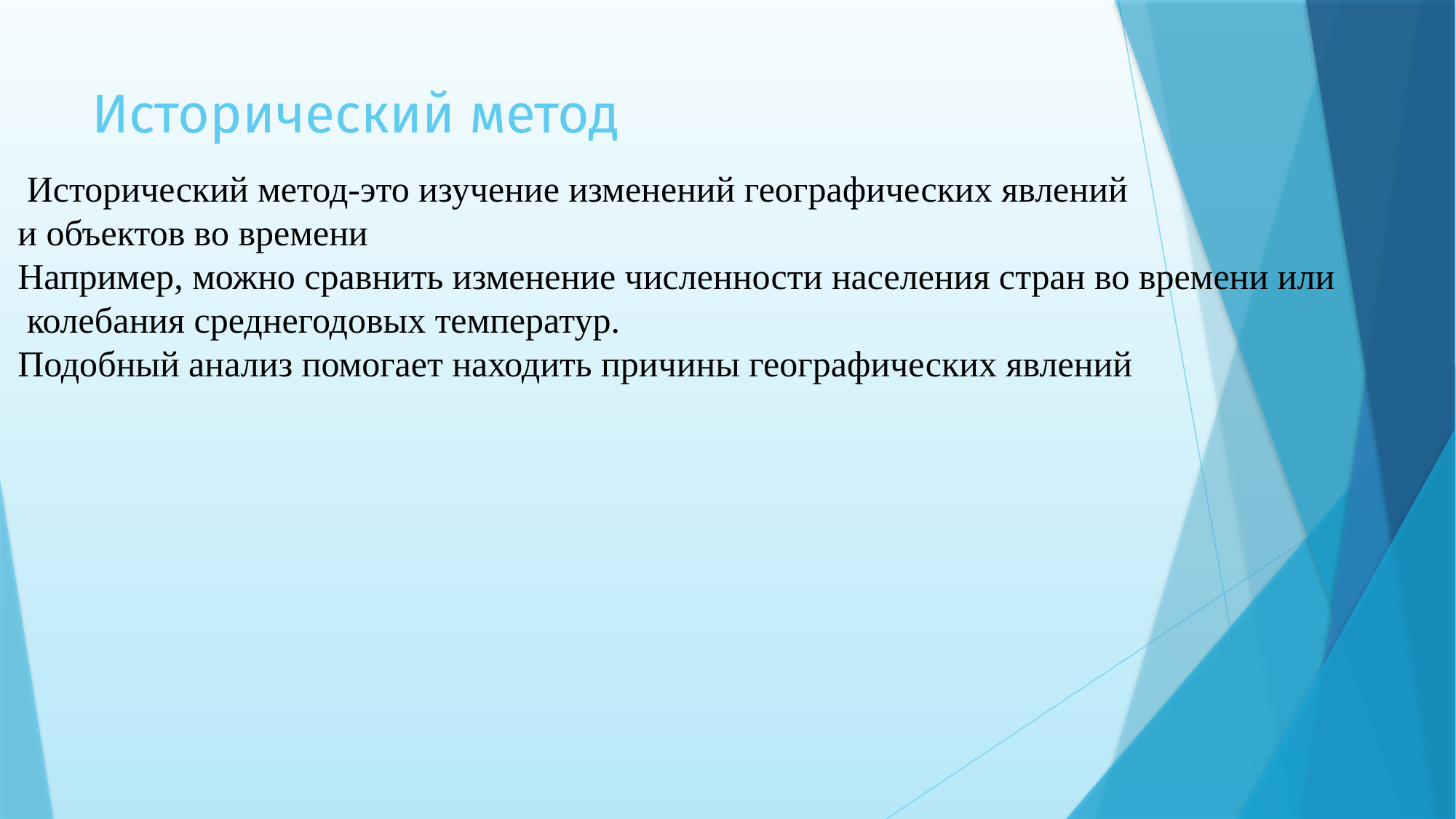

# Исторический метод
 Исторический метод-это изучение изменений географических явлений
и объектов во времени
Например, можно сравнить изменение численности населения стран во времени или
 колебания среднегодовых температур.
Подобный анализ помогает находить причины географических явлений